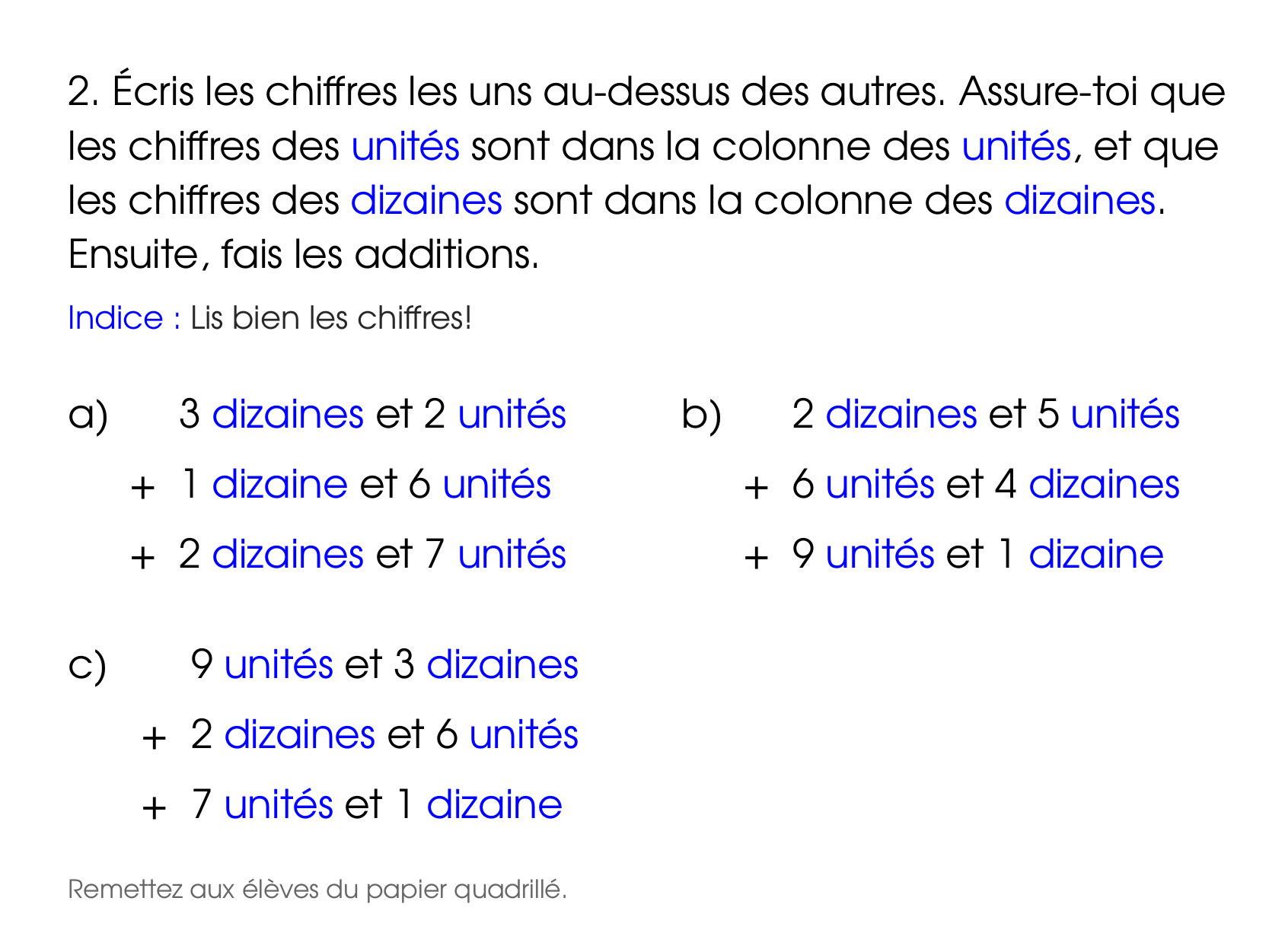

2. Écris les chiffres les uns au-dessus des autres. Assure-toi que les chiffres des unités sont dans la colonne des unités, et que les chiffres des dizaines sont dans la colonne des dizaines. Ensuite, fais les additions.
Indice : Lis bien les chiffres!
a)
+  3 dizaines et 2 unités
+  1 dizaine et 6 unités
+  2 dizaines et 7 unités
b)
+  2 dizaines et 5 unités
+  6 unités et 4 dizaines
+  9 unités et 1 dizaine
c)
+  9 unités et 3 dizaines
+  2 dizaines et 6 unités
+  7 unités et 1 dizaine
Remettez aux élèves du papier quadrillé.